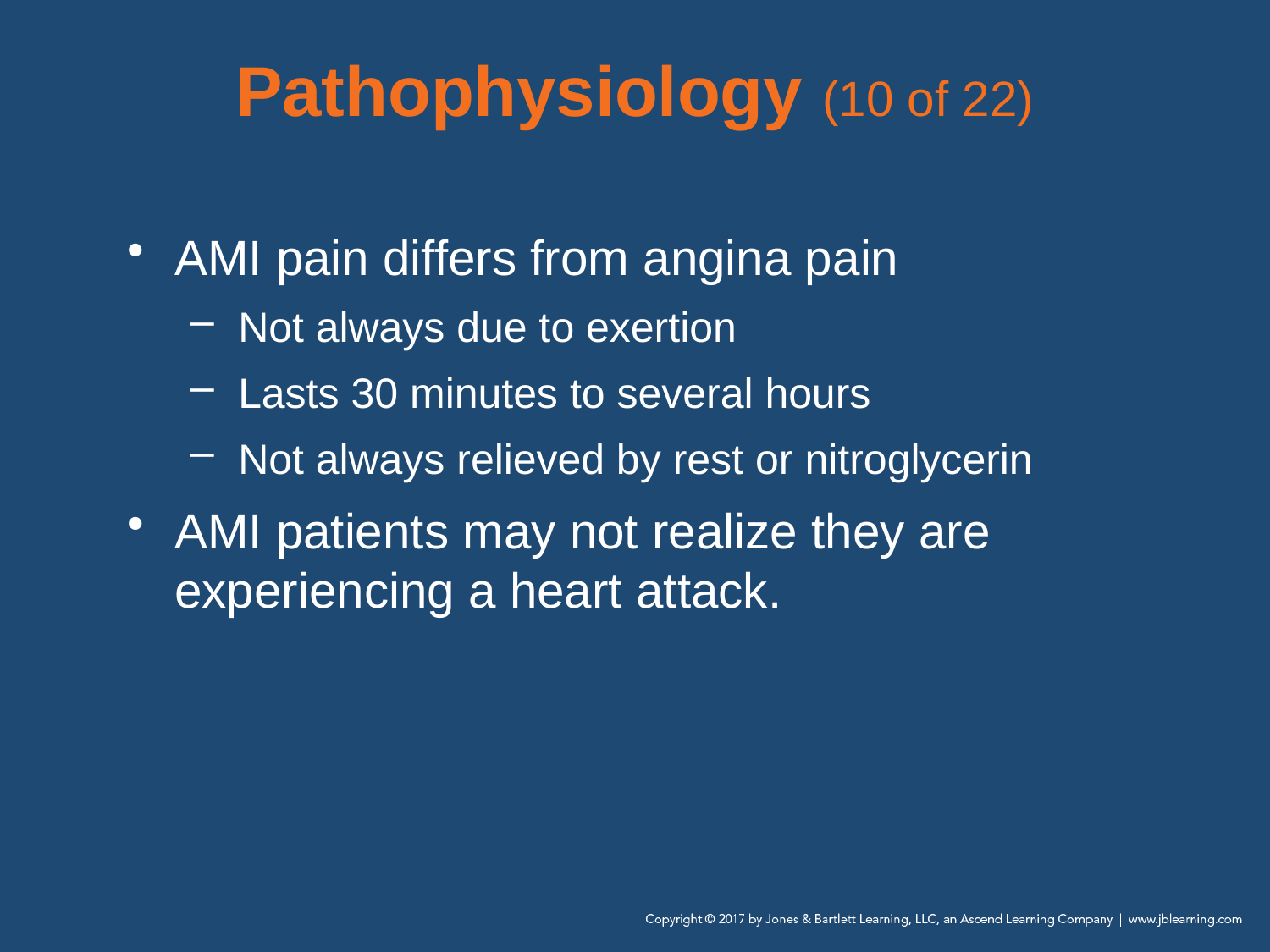

# Pathophysiology (10 of 22)
AMI pain differs from angina pain
Not always due to exertion
Lasts 30 minutes to several hours
Not always relieved by rest or nitroglycerin
AMI patients may not realize they are experiencing a heart attack.